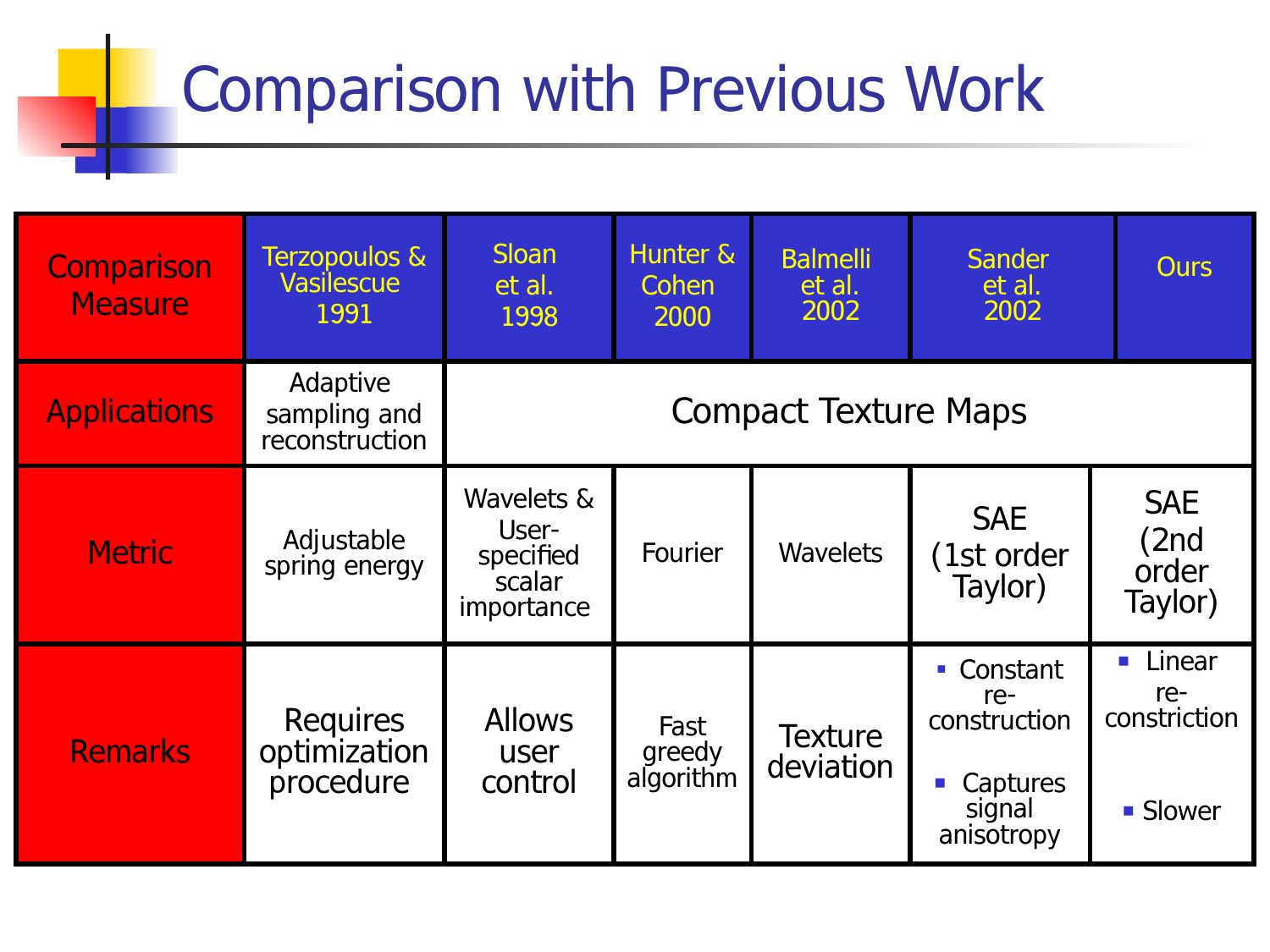

# Comparison with Previous Work

| Comparison Measure | Terzopoulos & Vasilescue 1991 | Sloan et al. 1998 | Hunter & Cohen 2000 | Balmelli et al. 2002 | Sander et al. 2002 |  | Ours |
| --- | --- | --- | --- | --- | --- | --- | --- |
| Applications | Adaptive sampling and reconstruction | Compact Texture Maps |  |  |  |  |  |
| Metric | Adjustable spring energy | Wavelets & User- specified scalar importance | Fourier | Wavelets | SAE (1st order Taylor) | SAE (2nd order Taylor) |  |
| Remarks | Requires optimization procedure | Allows user control | Fast greedy algorithm | Texture deviation | Constant re-construction Captures signal anisotropy | Linear re-constriction Slower |  |